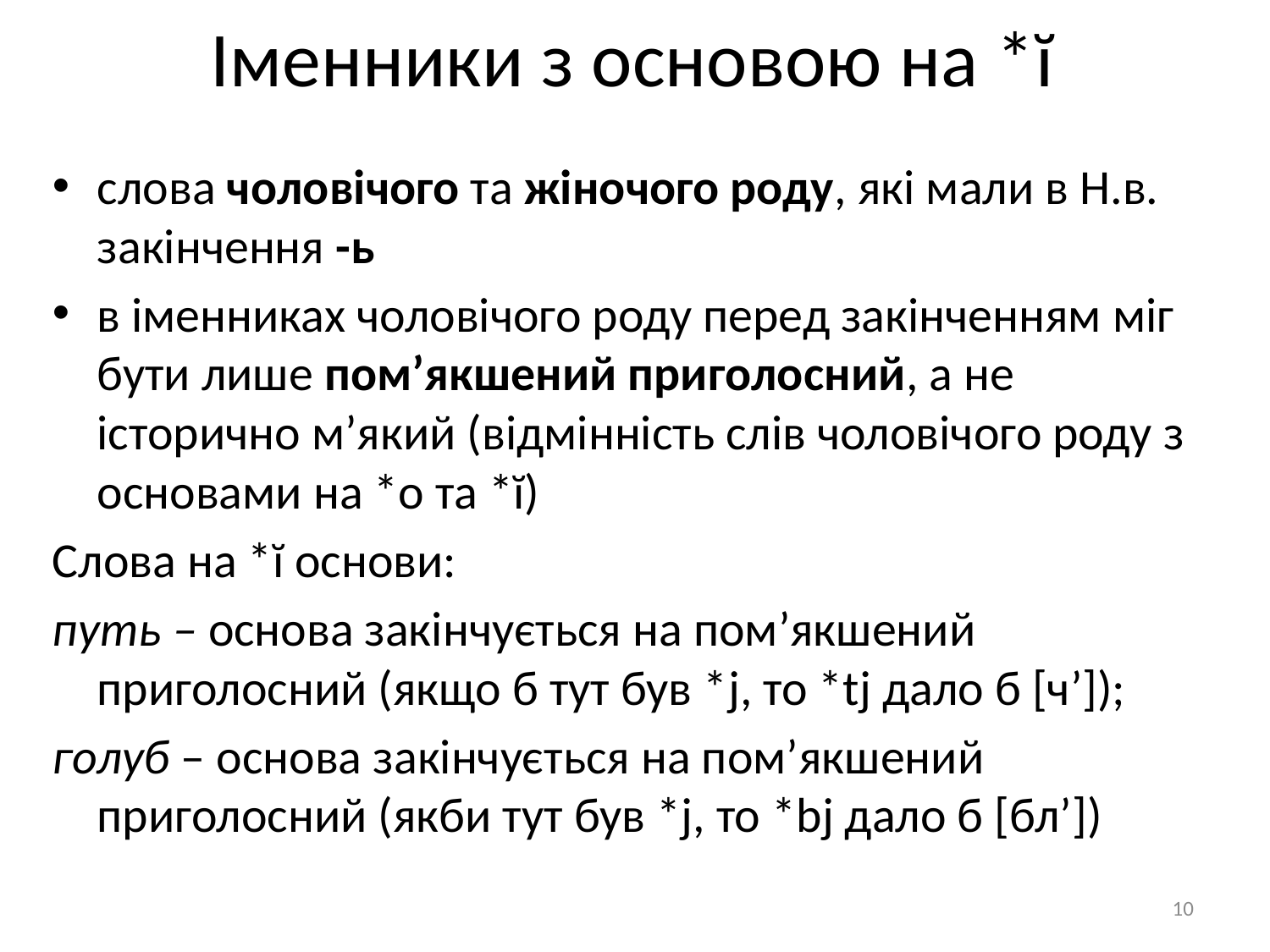

# Іменники з основою на *ĭ
слова чоловічого та жіночого роду, які мали в Н.в. закінчення -ь
в іменниках чоловічого роду перед закінченням міг бути лише пом’якшений приголосний, а не історично м’який (відмінність слів чоловічого роду з основами на *о та *ĭ)
Слова на *ĭ основи:
путь – основа закінчується на пом’якшений приголосний (якщо б тут був *j, то *tj дало б [ч’]);
голуб – основа закінчується на пом’якшений приголосний (якби тут був *j, то *bj дало б [бл’])
10